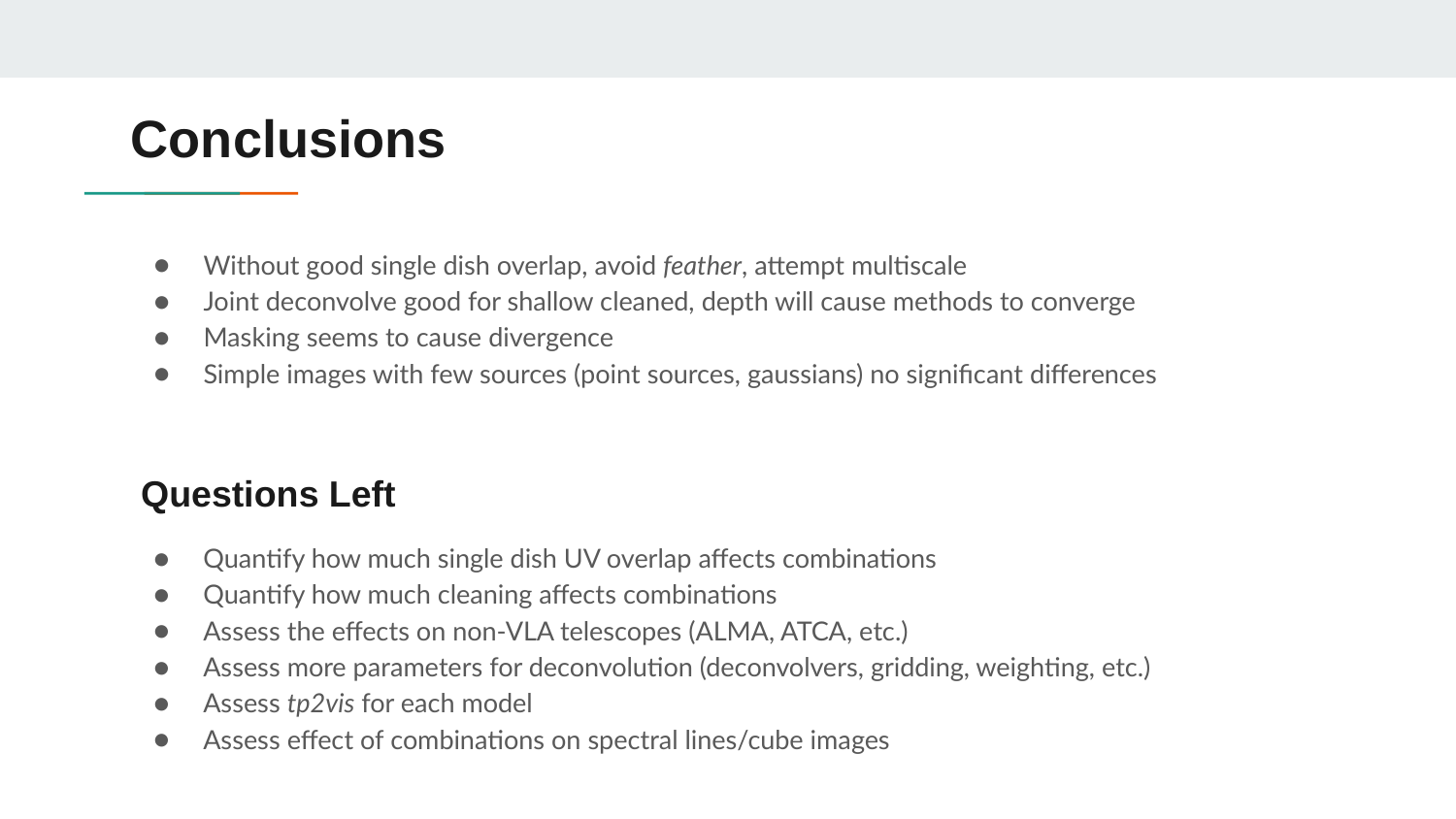

# Conclusions
Without good single dish overlap, avoid feather, attempt multiscale
Joint deconvolve good for shallow cleaned, depth will cause methods to converge
Masking seems to cause divergence
Simple images with few sources (point sources, gaussians) no significant differences

Questions Left

Quantify how much single dish UV overlap affects combinations
Quantify how much cleaning affects combinations
Assess the effects on non-VLA telescopes (ALMA, ATCA, etc.)
Assess more parameters for deconvolution (deconvolvers, gridding, weighting, etc.)
Assess tp2vis for each model
Assess effect of combinations on spectral lines/cube images